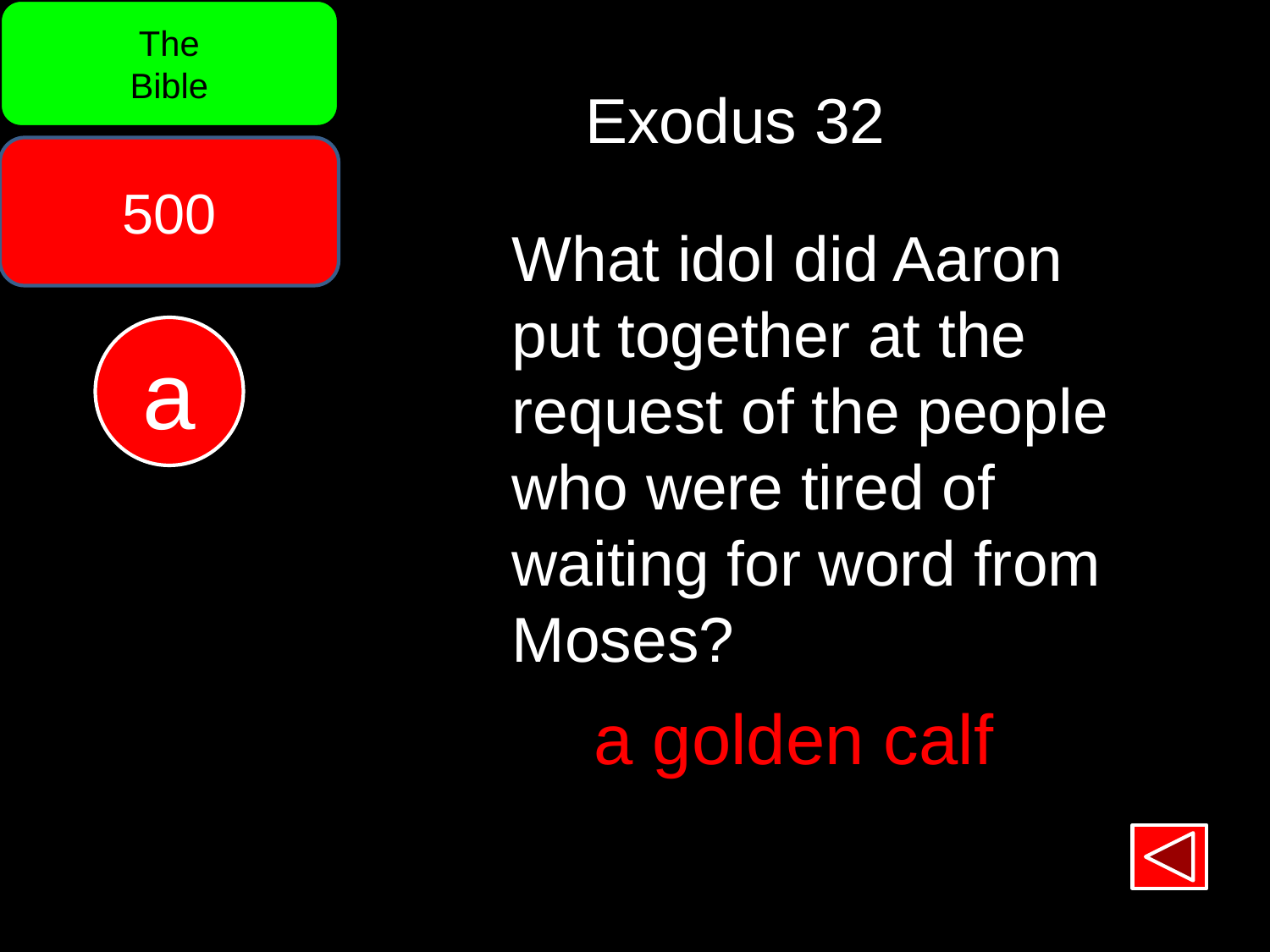

The
Bible
Exodus 32
500
What idol did Aaron
put together at the
request of the people
who were tired of
waiting for word from
Moses?
a
a golden calf